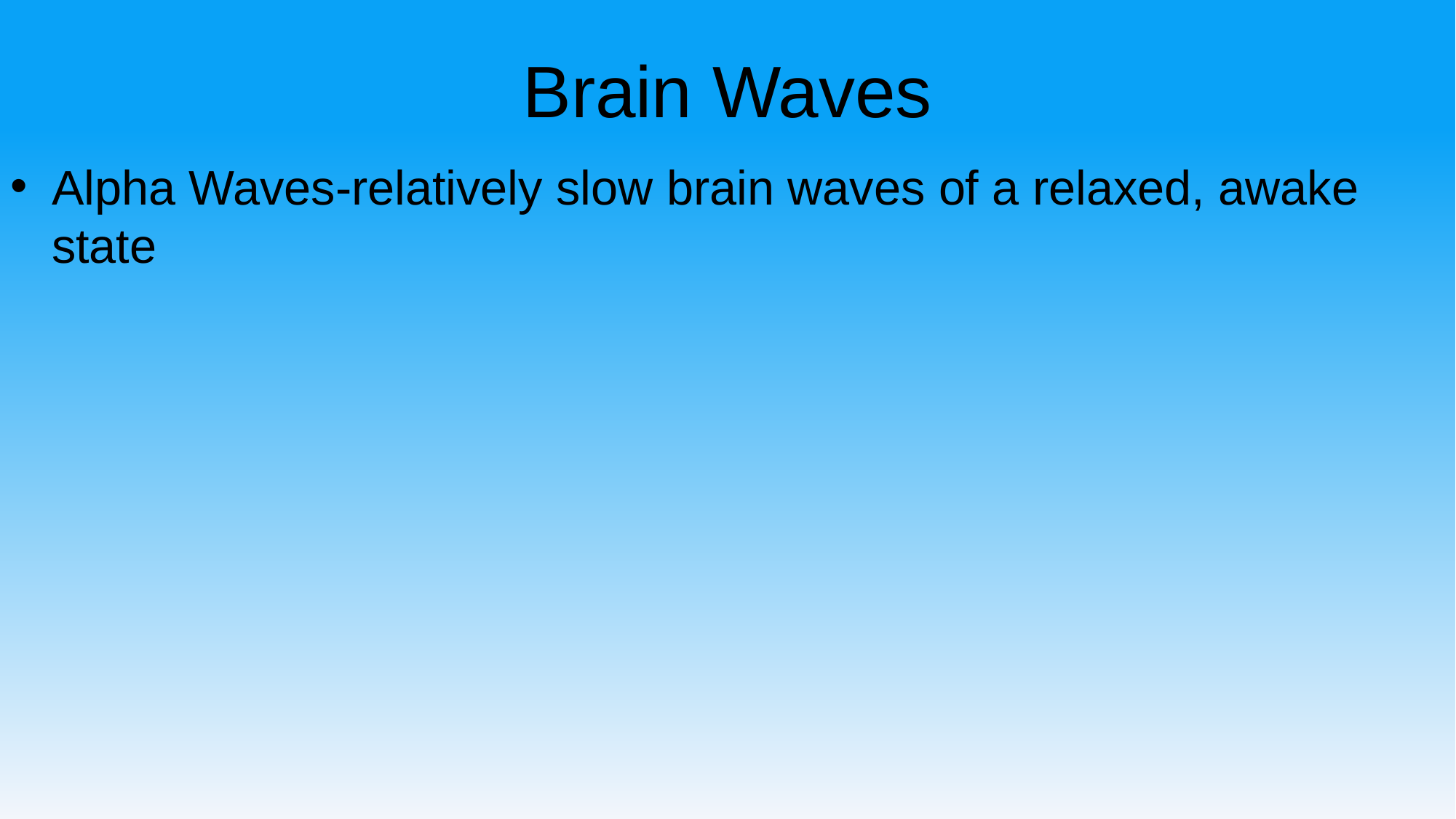

# Brain Waves

Alpha Waves-relatively slow brain waves of a relaxed, awake state